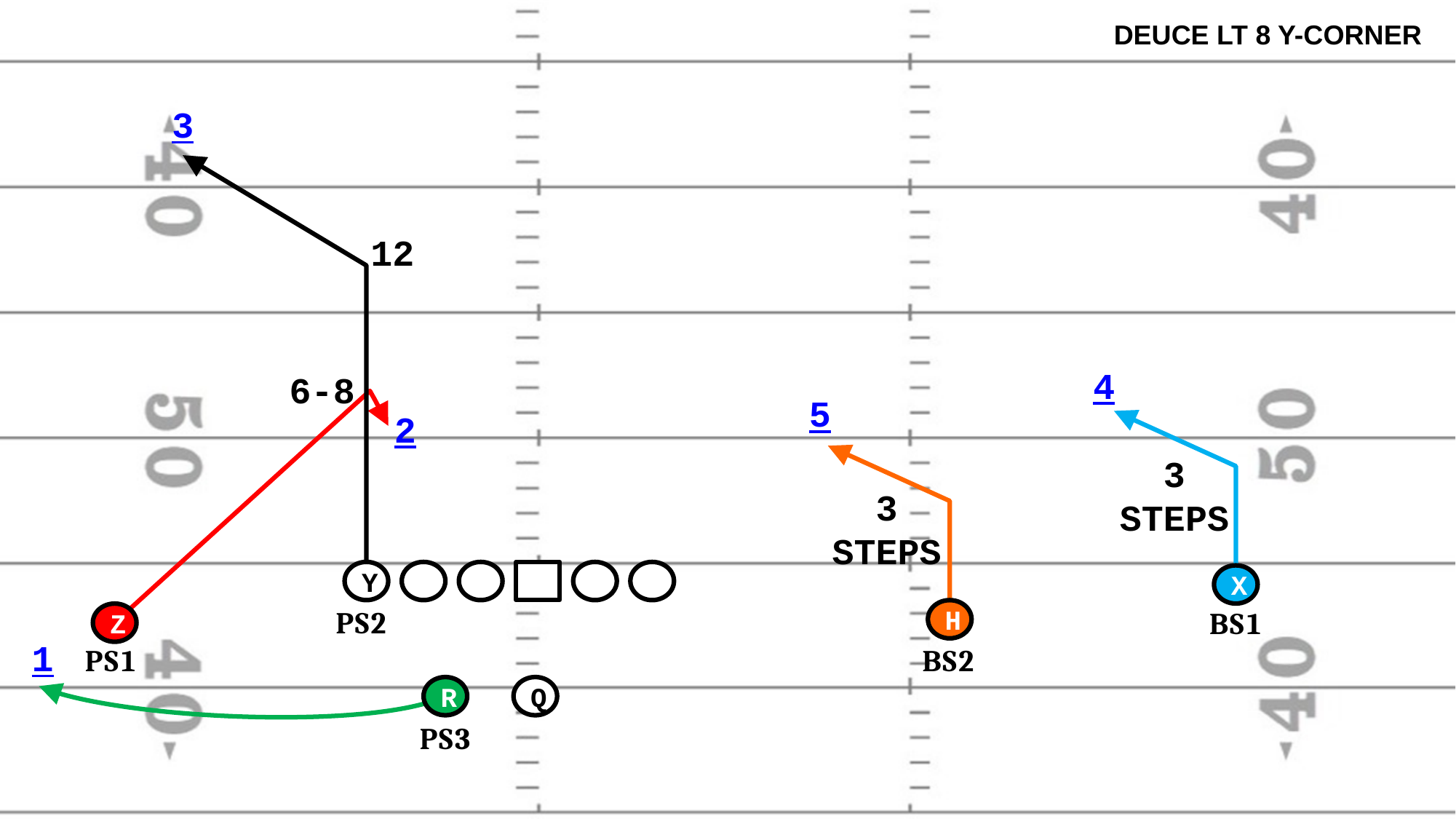

DEUCE LT 8 Y-CORNER
3

12
4
6-8

5
2

3
STEPS
3
STEPS
Y

X
PS2
H
BS1
Z
1
PS1
BS2
R
Q

PS3